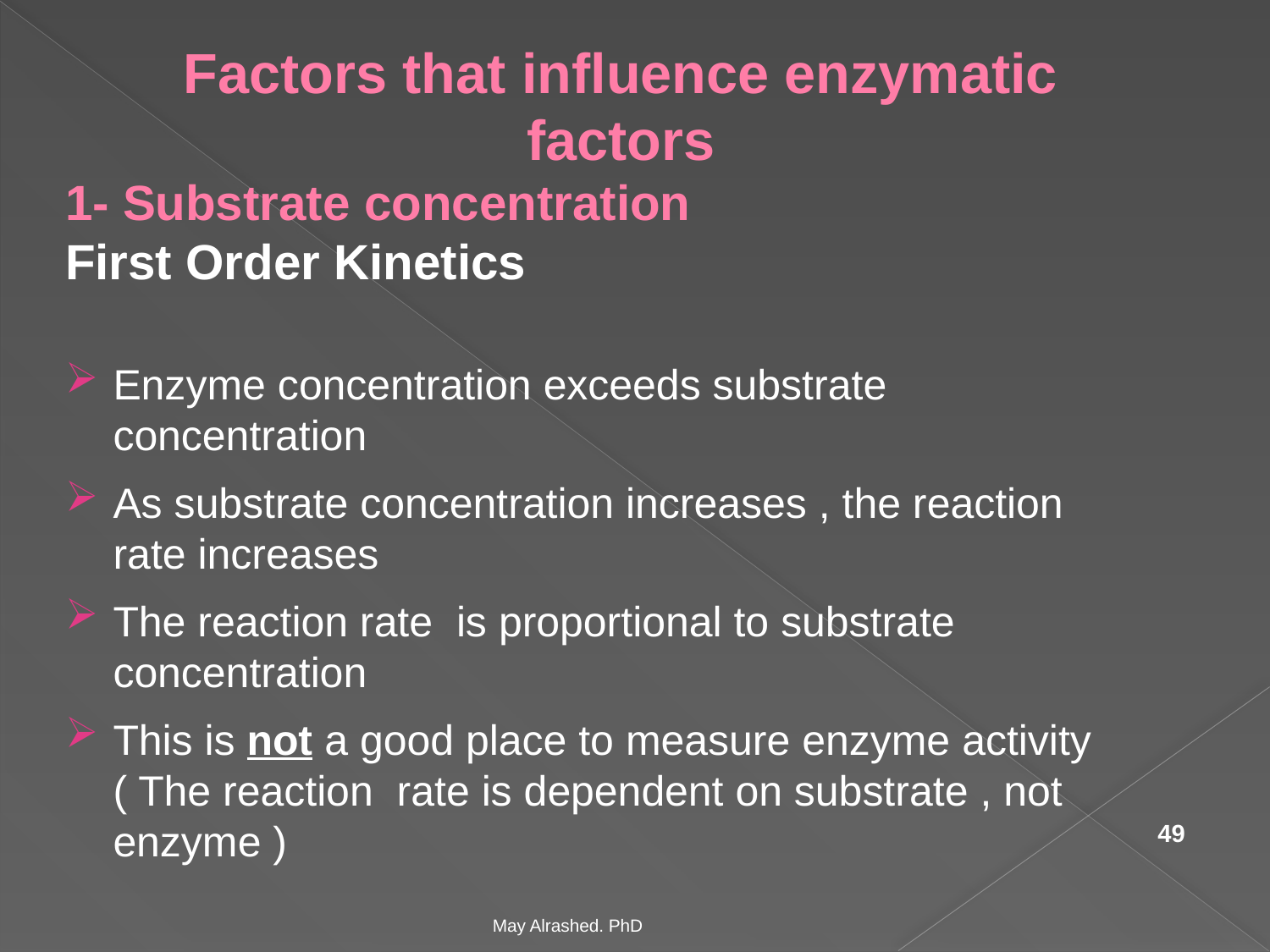

# Factors that influence enzymatic factors
1- Substrate concentration
First Order Kinetics

Enzyme concentration exceeds substrate concentration

As substrate concentration increases , the reaction rate increases

The reaction rate  is proportional to substrate concentration

This is not a good place to measure enzyme activity ( The reaction  rate is dependent on substrate , not enzyme )
49
May Alrashed. PhD